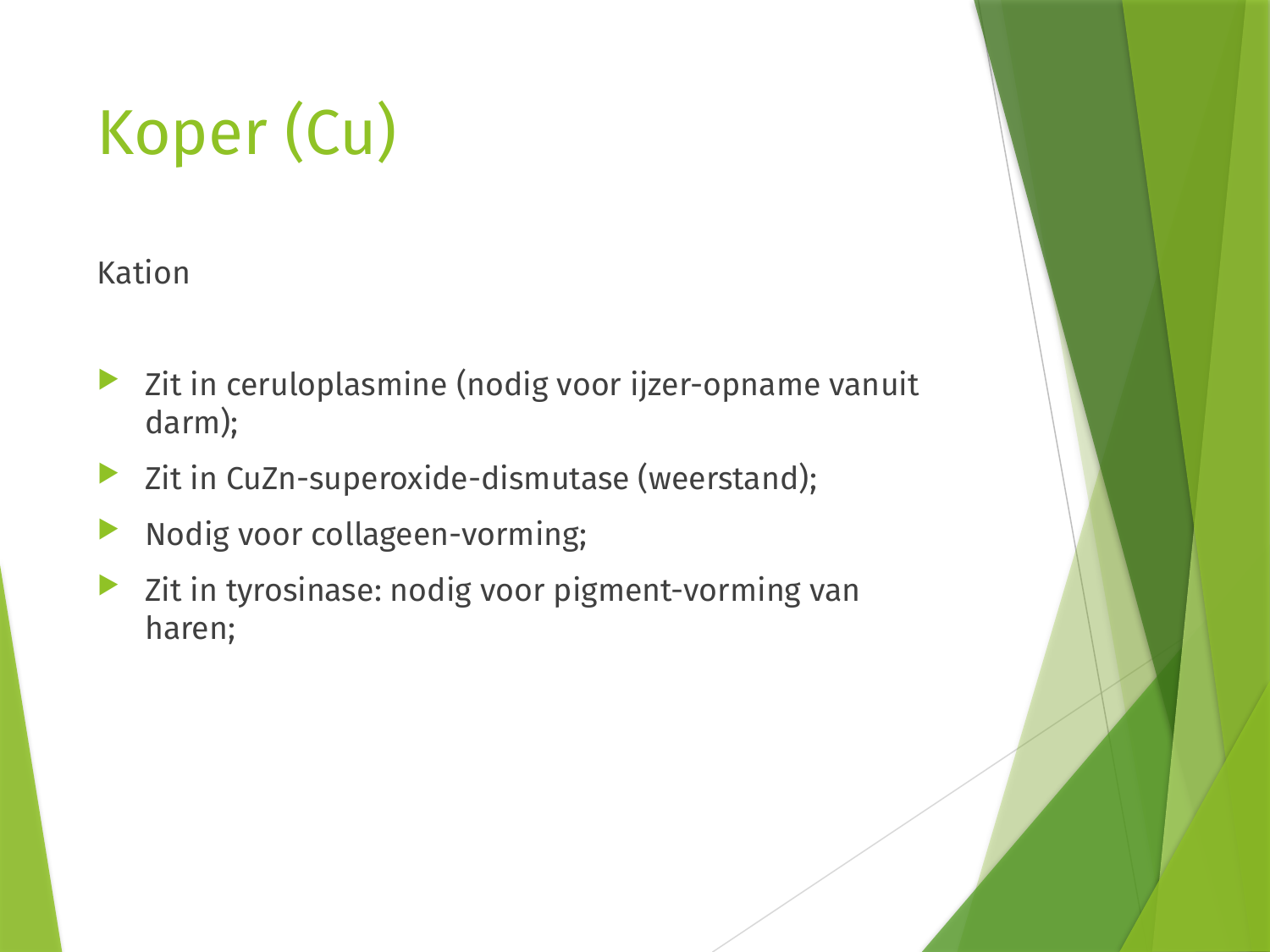

# Koper (Cu)
Kation

Zit in ceruloplasmine (nodig voor ijzer-opname vanuit darm);
Zit in CuZn-superoxide-dismutase (weerstand);
Nodig voor collageen-vorming;
Zit in tyrosinase: nodig voor pigment-vorming van haren;